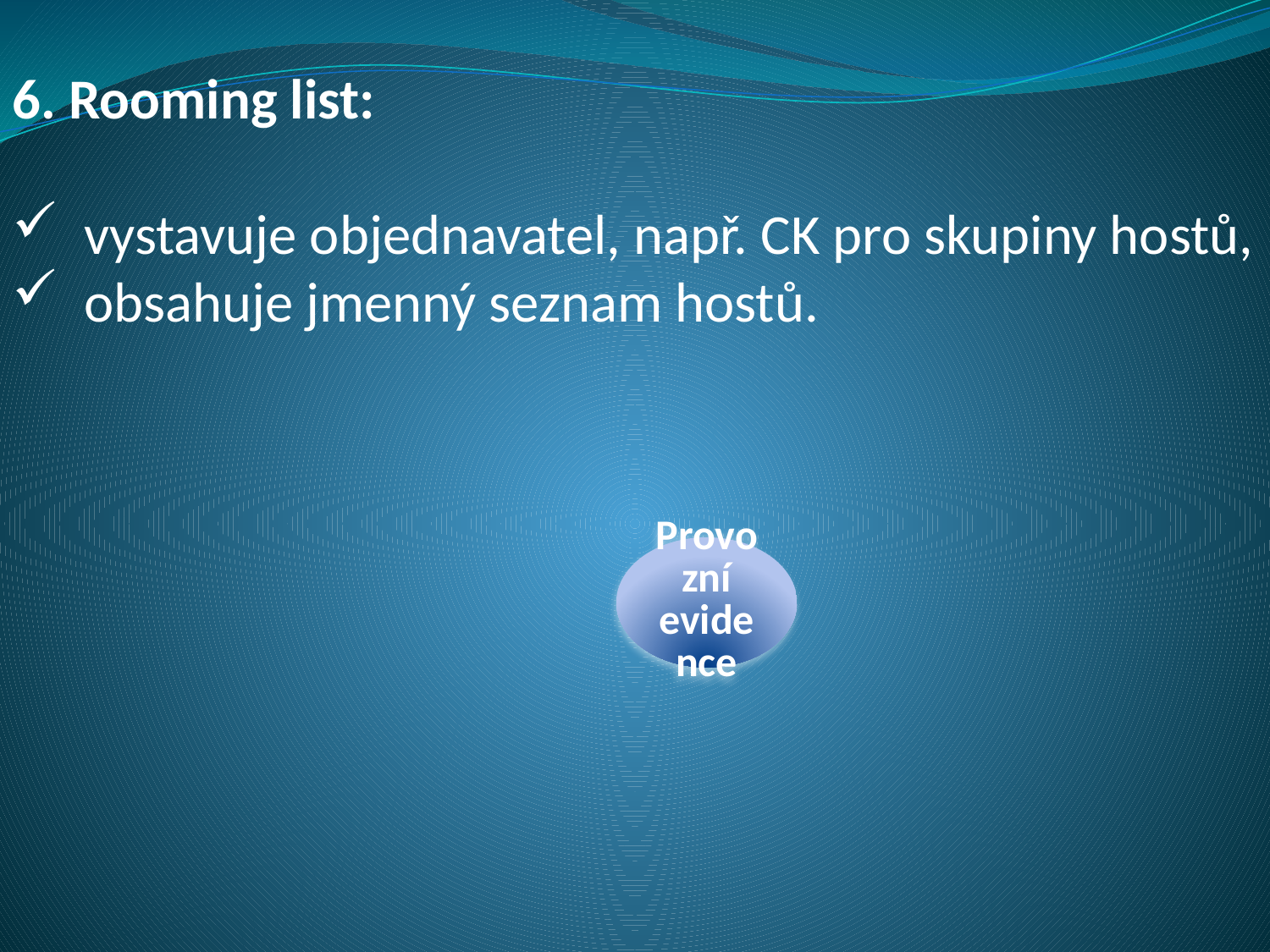

6. Rooming list:

vystavuje objednavatel, např. CK pro skupiny hostů,
obsahuje jmenný seznam hostů.
Provozní evidence
6